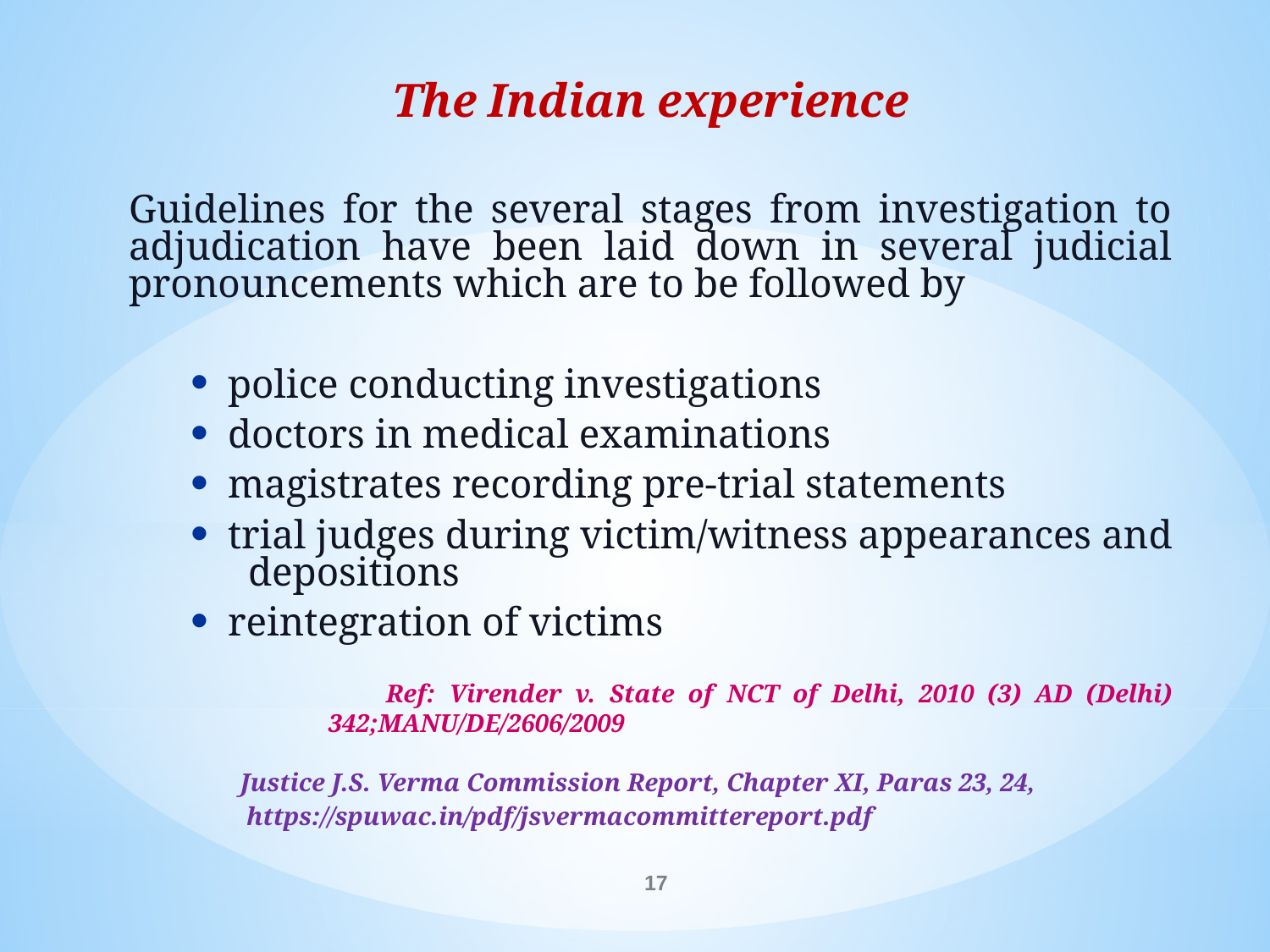

The Indian experience

Guidelines for the several stages from investigation to adjudication have been laid down in several judicial pronouncements which are to be followed by

police conducting investigations
doctors in medical examinations
magistrates recording pre-trial statements
trial judges during victim/witness appearances and   depositions
reintegration of victims

                    Ref: Virender v. State of NCT of Delhi, 2010 (3) AD (Delhi) 342;MANU/DE/2606/2009

Justice J.S. Verma Commission Report, Chapter XI, Paras 23, 24,
 https://spuwac.in/pdf/jsvermacommittereport.pdf
17